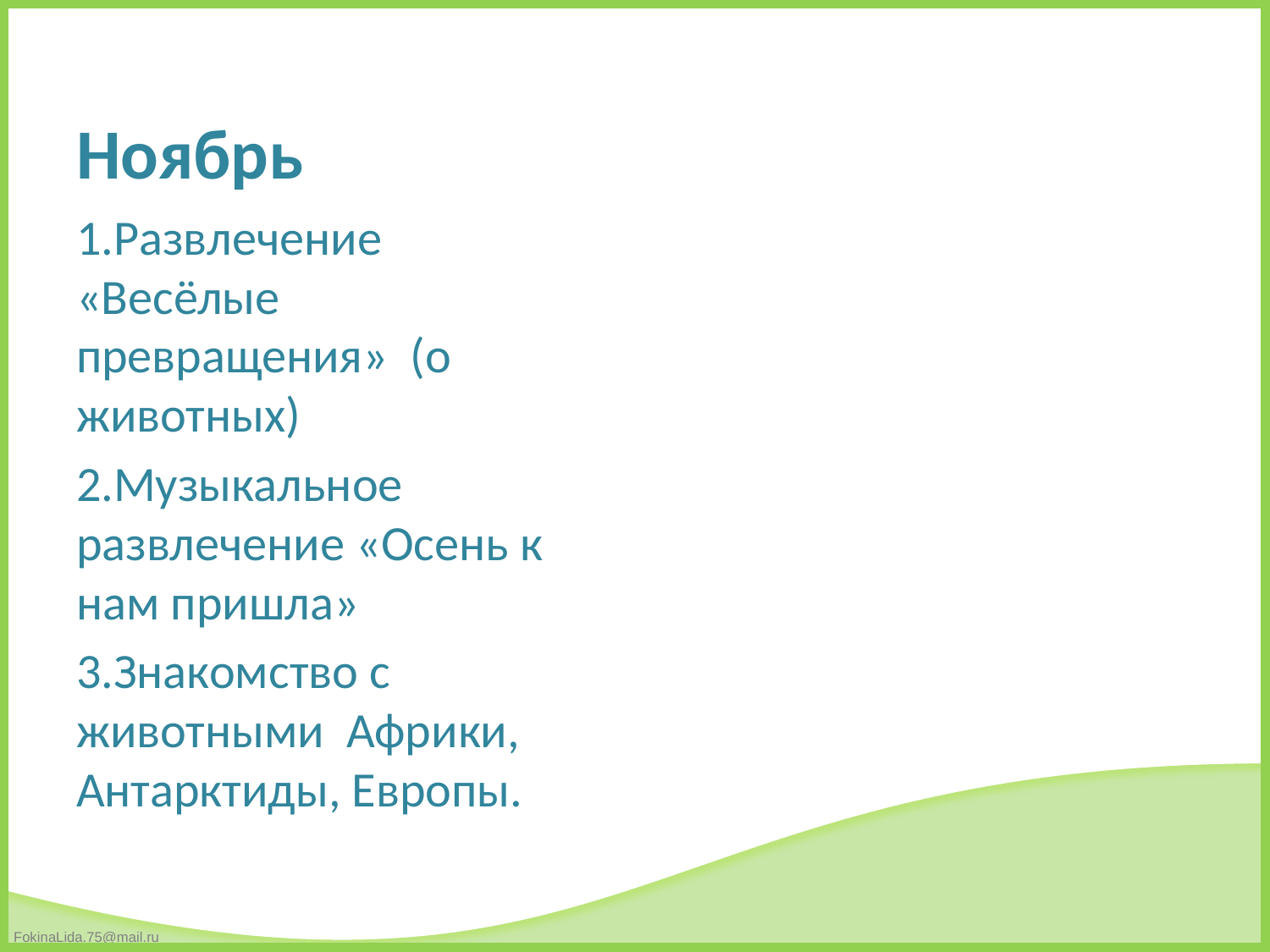

# Ноябрь

1.Развлечение «Весёлые  превращения»  (о животных)
2.Музыкальное развлечение «Осень к нам пришла»
3.Знакомство с животными  Африки, Антарктиды, Европы.